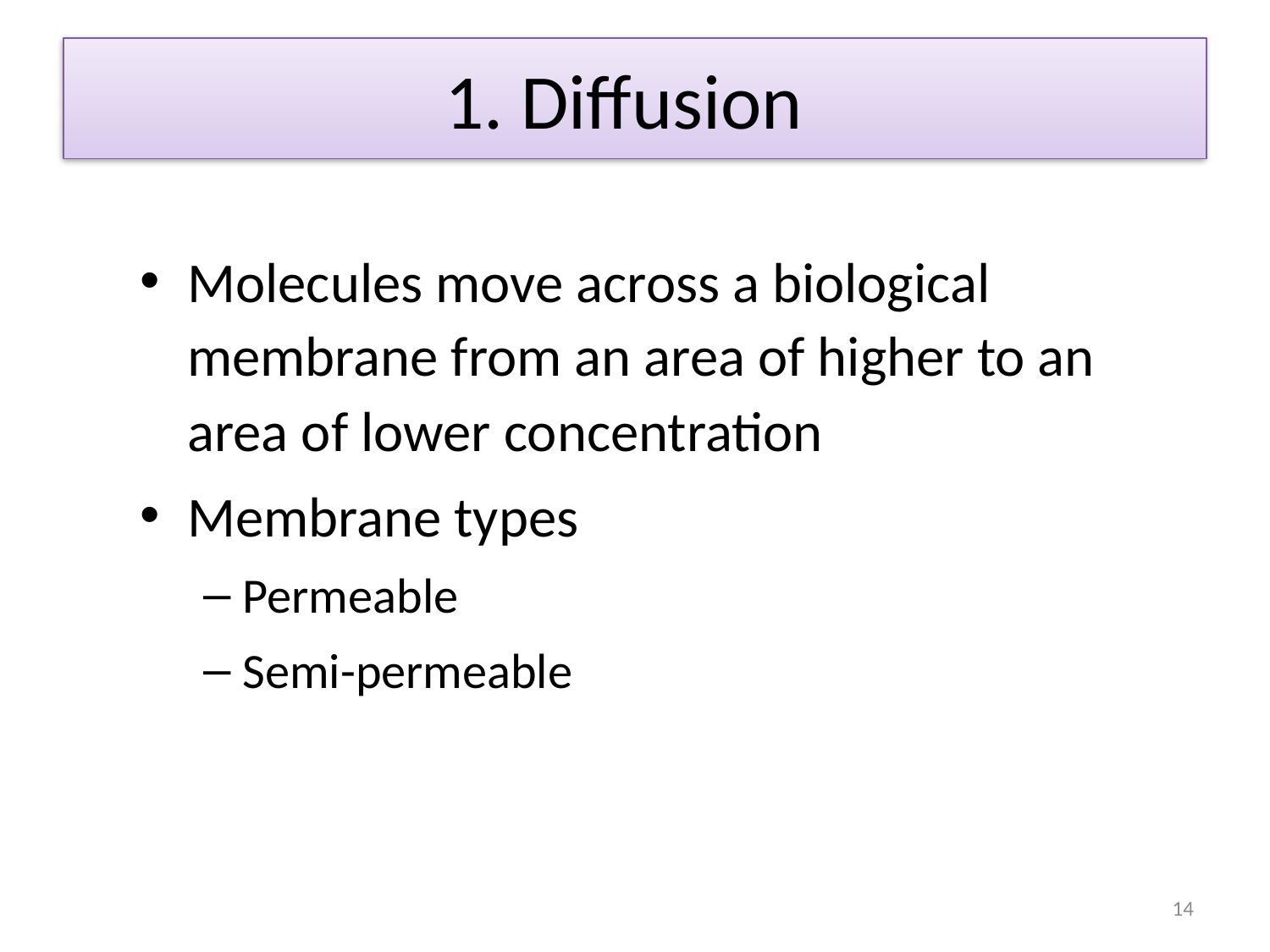

# 1. Diffusion
Molecules move across a biological membrane from an area of higher to an area of lower concentration
Membrane types
Permeable
Semi-permeable
14